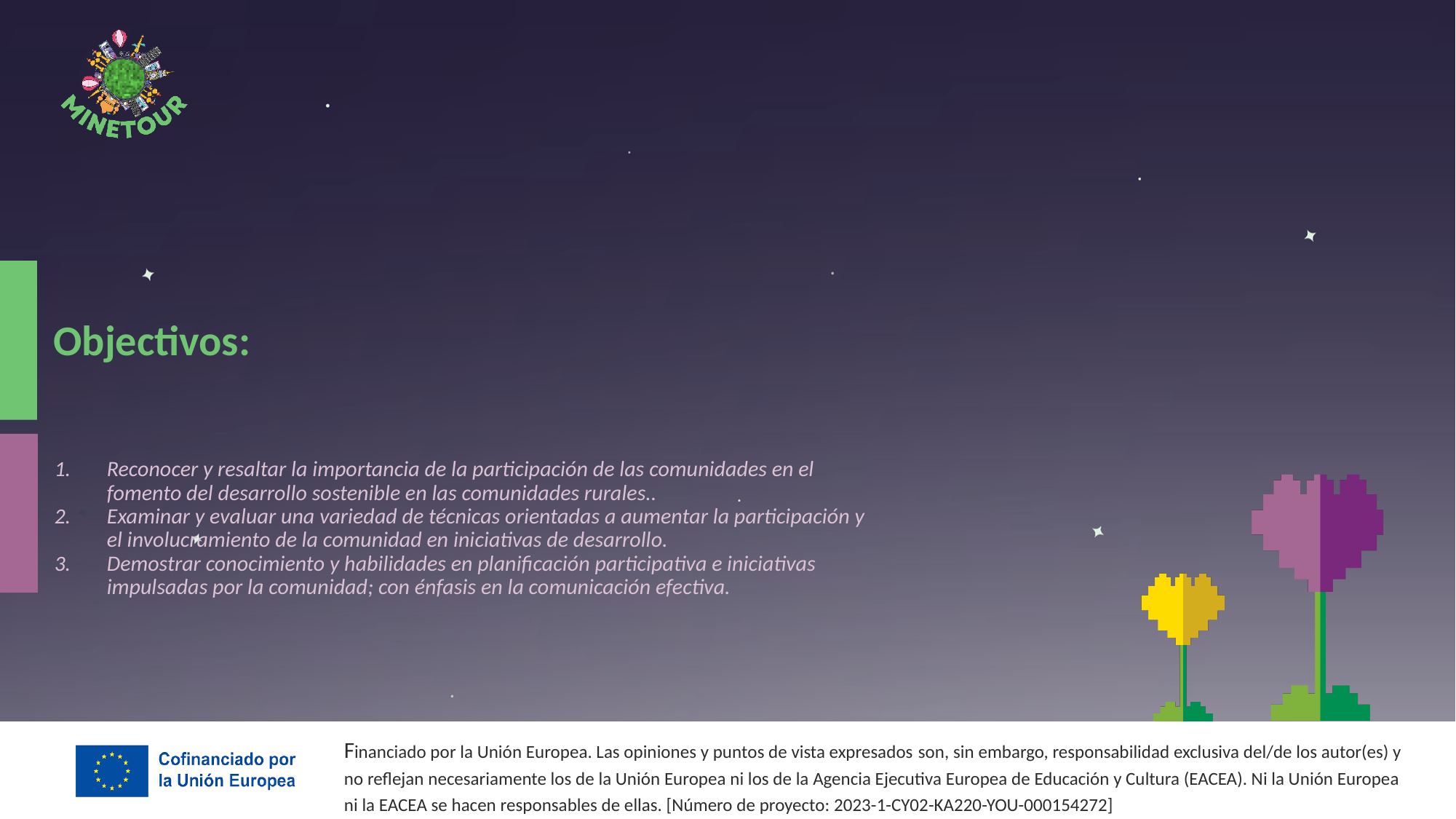

# Objectivos:
Reconocer y resaltar la importancia de la participación de las comunidades en el fomento del desarrollo sostenible en las comunidades rurales..
Examinar y evaluar una variedad de técnicas orientadas a aumentar la participación y el involucramiento de la comunidad en iniciativas de desarrollo.
Demostrar conocimiento y habilidades en planificación participativa e iniciativas impulsadas por la comunidad; con énfasis en la comunicación efectiva.

Financiado por la Unión Europea. Las opiniones y puntos de vista expresados ​​son, sin embargo, responsabilidad exclusiva del/de los autor(es) y no reflejan necesariamente los de la Unión Europea ni los de la Agencia Ejecutiva Europea de Educación y Cultura (EACEA). Ni la Unión Europea ni la EACEA se hacen responsables de ellas. [Número de proyecto: 2023-1-CY02-KA220-YOU-000154272]